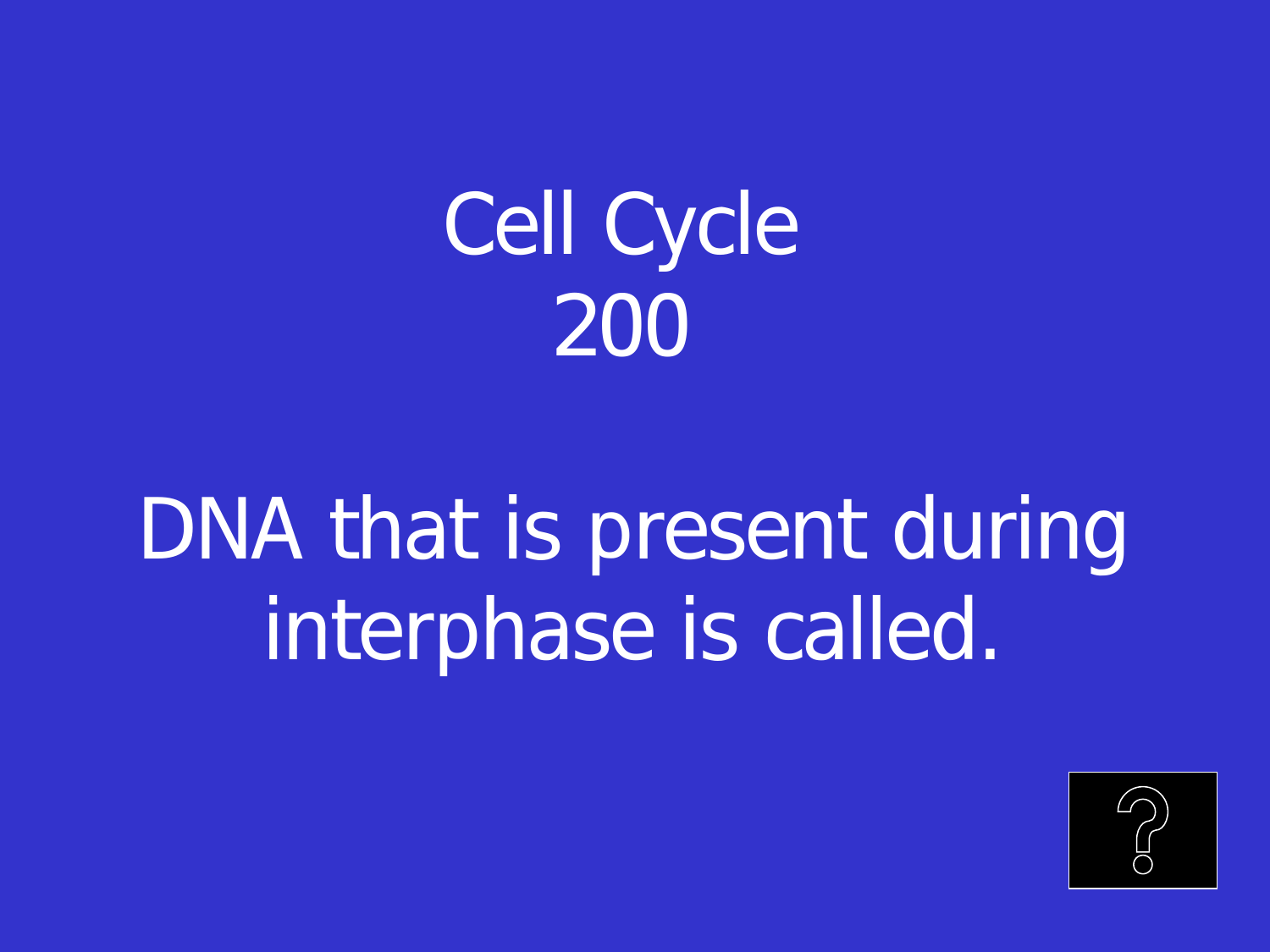

# Cell Cycle 200 DNA that is present during interphase is called.